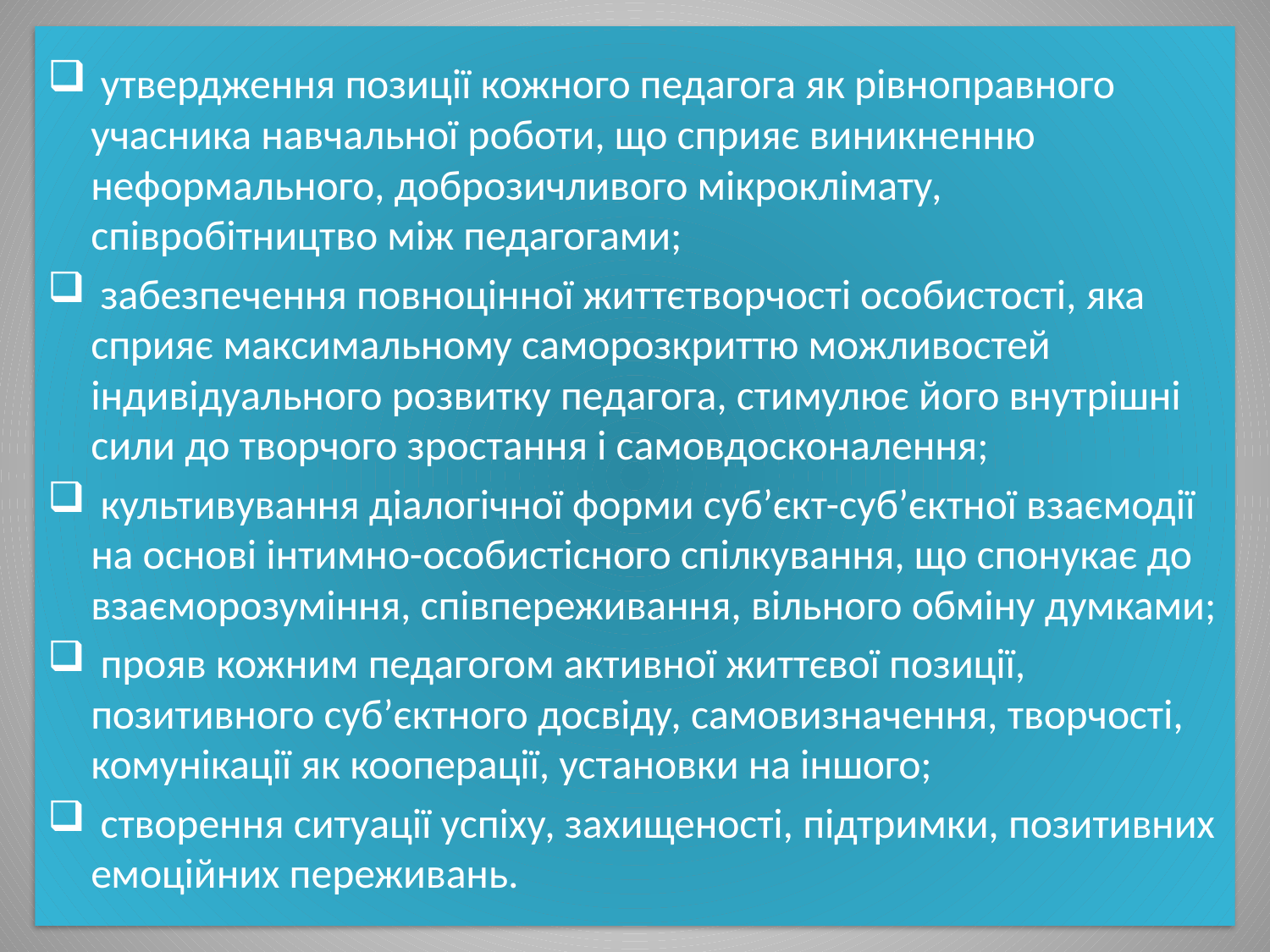

утвердження позиції кожного педагога як рівноправного учасника навчальної роботи, що сприяє виникненню неформального, доброзичливого мікроклімату, співробітництво між педагогами;
 забезпечення повноцінної життєтворчості особистості, яка сприяє максимальному саморозкриттю можливостей індивідуального розвитку педагога, стимулює його внутрішні сили до творчого зростання і самовдосконалення;
 культивування діалогічної форми суб’єкт-суб’єктної взаємодії на основі інтимно-особистісного спілкування, що спонукає до взаєморозуміння, співпереживання, вільного обміну думками;
 прояв кожним педагогом активної життєвої позиції, позитивного суб’єктного досвіду, самовизначення, творчості, комунікації як кооперації, установки на іншого;
 створення ситуації успіху, захищеності, підтримки, позитивних емоційних переживань.